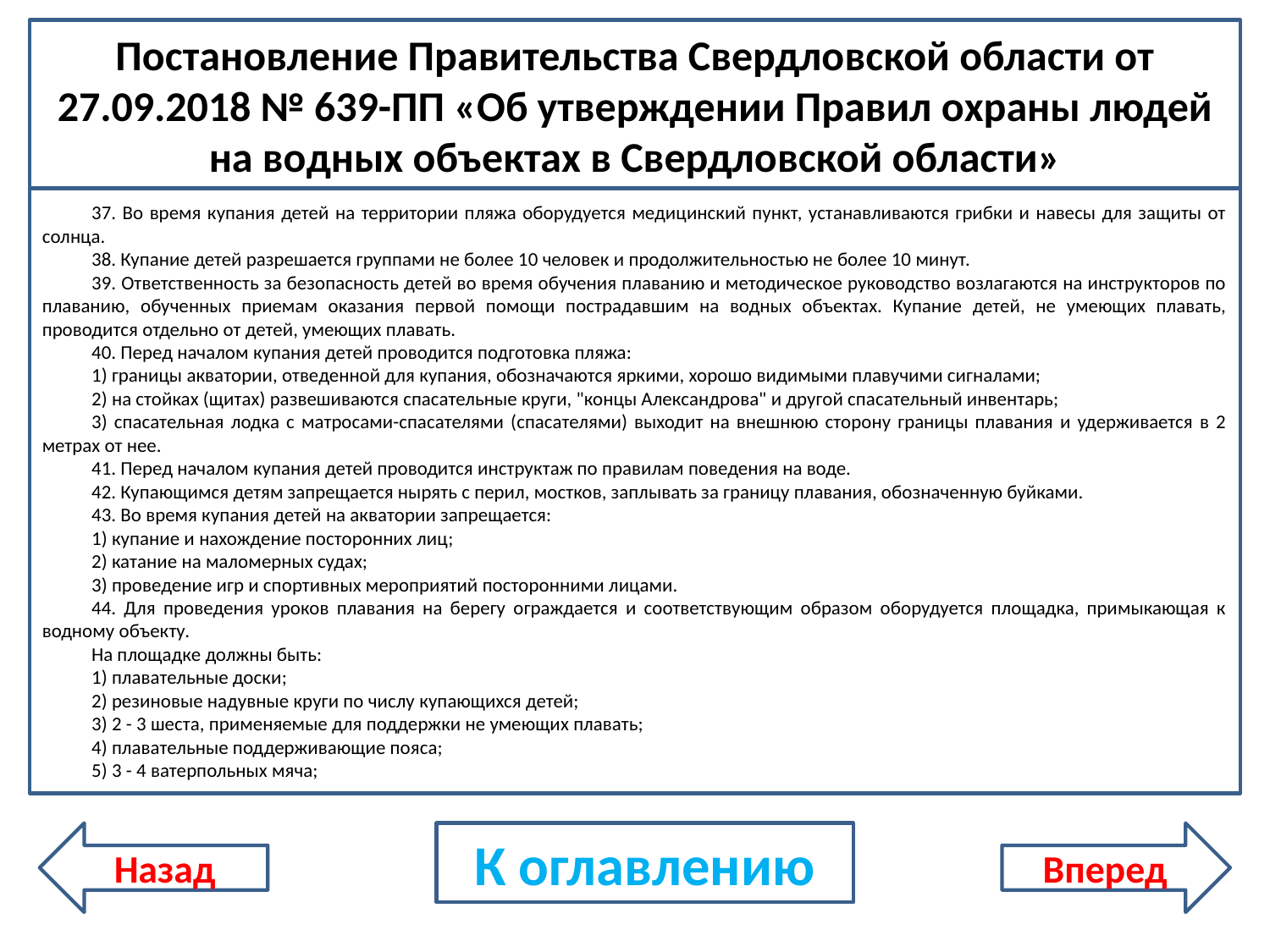

Постановление Правительства Свердловской области от 27.09.2018 № 639-ПП «Об утверждении Правил охраны людей на водных объектах в Свердловской области»
37. Во время купания детей на территории пляжа оборудуется медицинский пункт, устанавливаются грибки и навесы для защиты от солнца.
38. Купание детей разрешается группами не более 10 человек и продолжительностью не более 10 минут.
39. Ответственность за безопасность детей во время обучения плаванию и методическое руководство возлагаются на инструкторов по плаванию, обученных приемам оказания первой помощи пострадавшим на водных объектах. Купание детей, не умеющих плавать, проводится отдельно от детей, умеющих плавать.
40. Перед началом купания детей проводится подготовка пляжа:
1) границы акватории, отведенной для купания, обозначаются яркими, хорошо видимыми плавучими сигналами;
2) на стойках (щитах) развешиваются спасательные круги, "концы Александрова" и другой спасательный инвентарь;
3) спасательная лодка с матросами-спасателями (спасателями) выходит на внешнюю сторону границы плавания и удерживается в 2 метрах от нее.
41. Перед началом купания детей проводится инструктаж по правилам поведения на воде.
42. Купающимся детям запрещается нырять с перил, мостков, заплывать за границу плавания, обозначенную буйками.
43. Во время купания детей на акватории запрещается:
1) купание и нахождение посторонних лиц;
2) катание на маломерных судах;
3) проведение игр и спортивных мероприятий посторонними лицами.
44. Для проведения уроков плавания на берегу ограждается и соответствующим образом оборудуется площадка, примыкающая к водному объекту.
На площадке должны быть:
1) плавательные доски;
2) резиновые надувные круги по числу купающихся детей;
3) 2 - 3 шеста, применяемые для поддержки не умеющих плавать;
4) плавательные поддерживающие пояса;
5) 3 - 4 ватерпольных мяча;
Назад
К оглавлению
Вперед